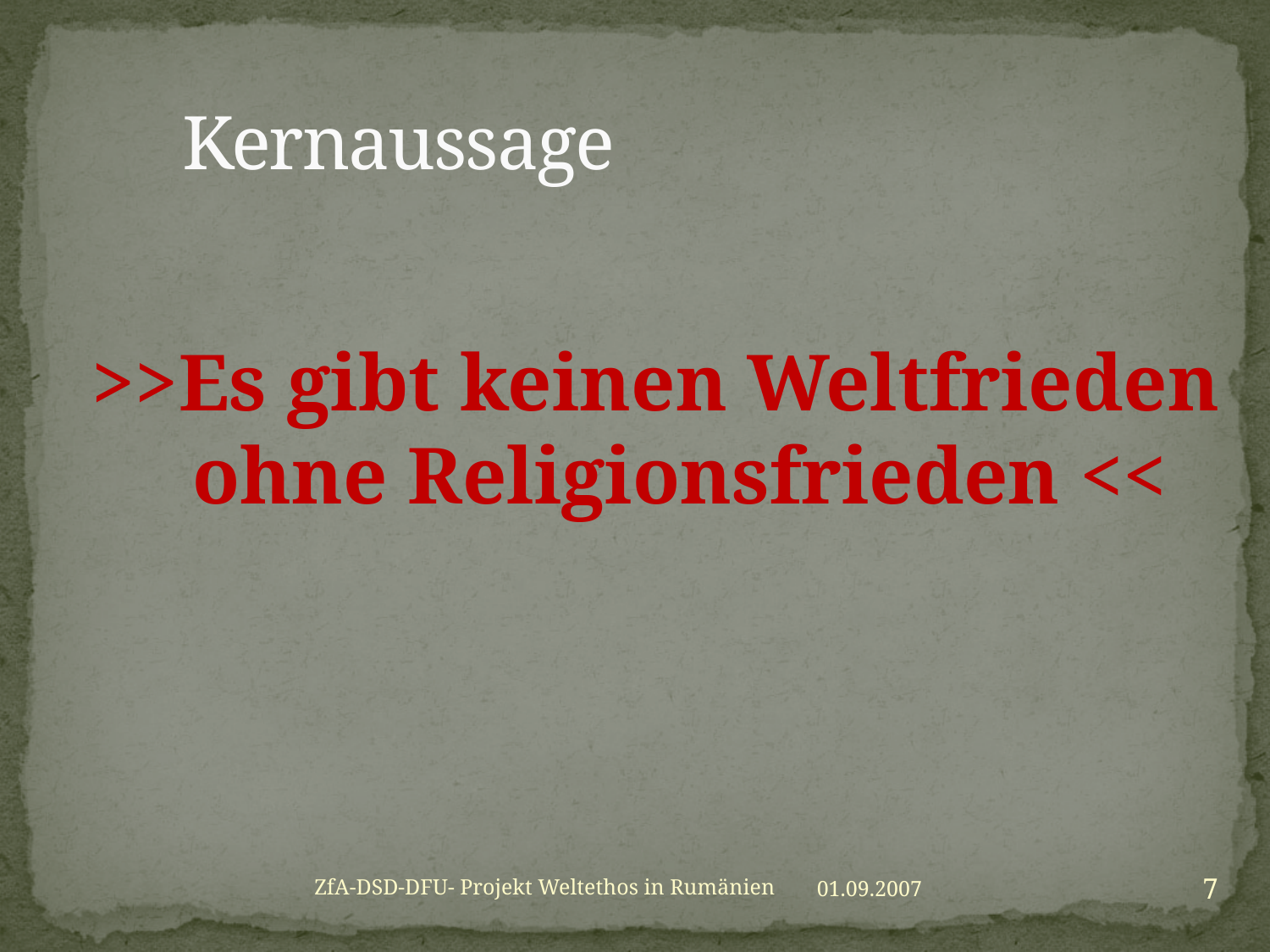

# Kernaussage
>>Es gibt keinen Weltfrieden
     ohne Religionsfrieden <<
7
ZfA-DSD-DFU- Projekt Weltethos in Rumänien
01.09.2007